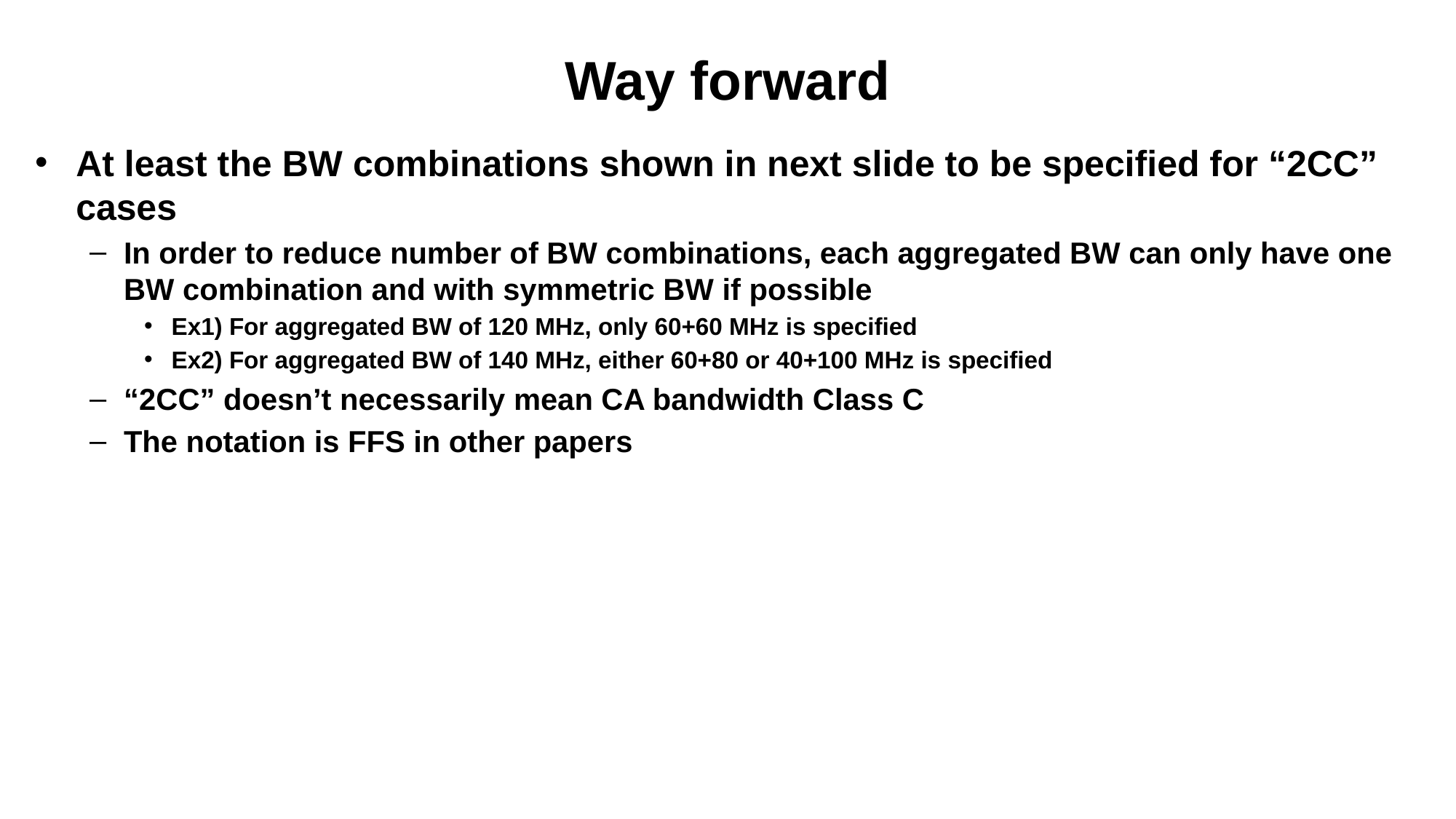

# Way forward
At least the BW combinations shown in next slide to be specified for “2CC” cases
In order to reduce number of BW combinations, each aggregated BW can only have one BW combination and with symmetric BW if possible
Ex1) For aggregated BW of 120 MHz, only 60+60 MHz is specified
Ex2) For aggregated BW of 140 MHz, either 60+80 or 40+100 MHz is specified
“2CC” doesn’t necessarily mean CA bandwidth Class C
The notation is FFS in other papers